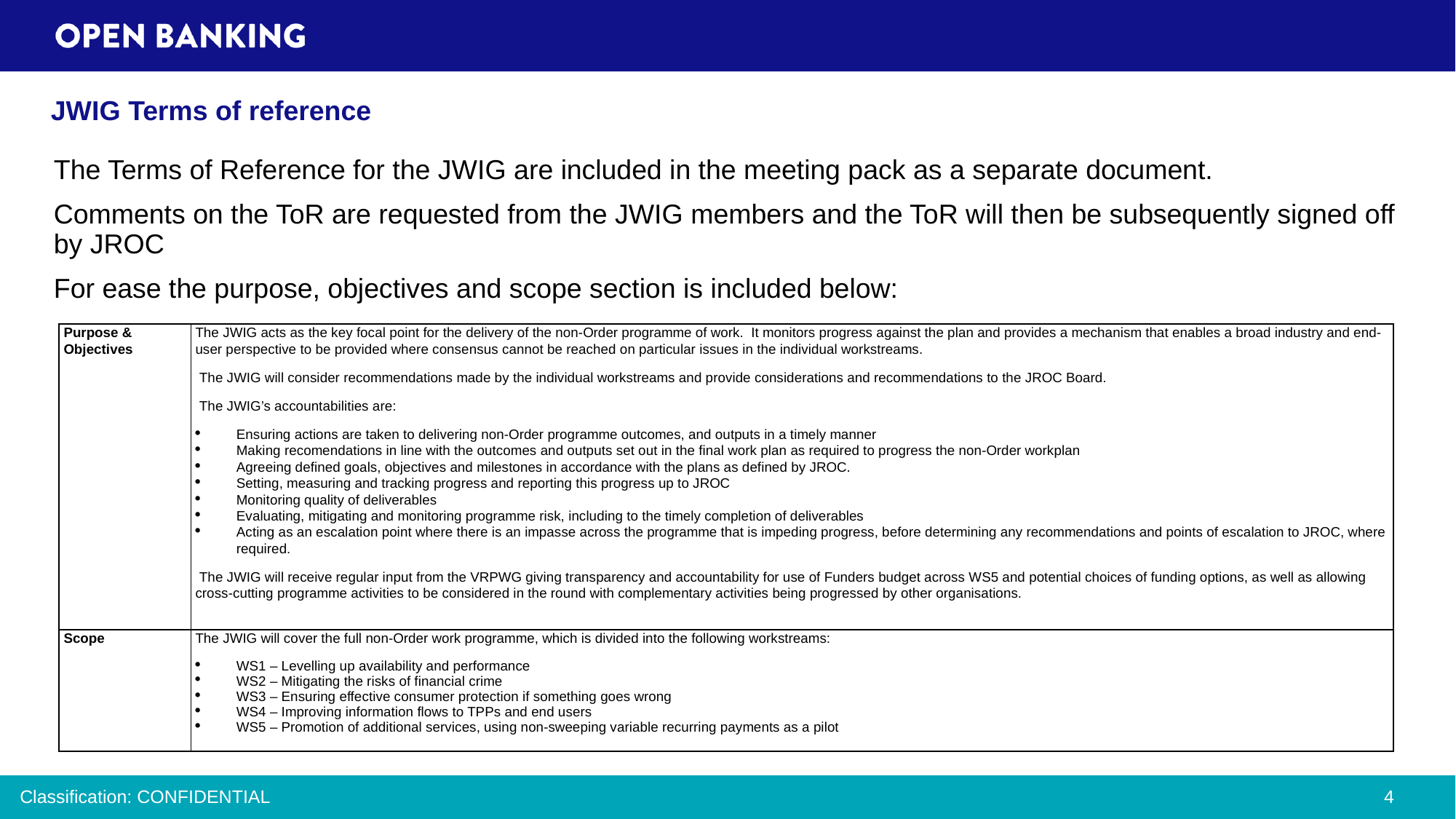

# JWIG Terms of reference
The Terms of Reference for the JWIG are included in the meeting pack as a separate document.
Comments on the ToR are requested from the JWIG members and the ToR will then be subsequently signed off by JROC
For ease the purpose, objectives and scope section is included below:

| Purpose & Objectives | The JWIG acts as the key focal point for the delivery of the non-Order programme of work. It monitors progress against the plan and provides a mechanism that enables a broad industry and end-user perspective to be provided where consensus cannot be reached on particular issues in the individual workstreams.  The JWIG will consider recommendations made by the individual workstreams and provide considerations and recommendations to the JROC Board.  The JWIG’s accountabilities are: Ensuring actions are taken to delivering non-Order programme outcomes, and outputs in a timely manner Making recomendations in line with the outcomes and outputs set out in the final work plan as required to progress the non-Order workplan Agreeing defined goals, objectives and milestones in accordance with the plans as defined by JROC. Setting, measuring and tracking progress and reporting this progress up to JROC Monitoring quality of deliverables Evaluating, mitigating and monitoring programme risk, including to the timely completion of deliverables Acting as an escalation point where there is an impasse across the programme that is impeding progress, before determining any recommendations and points of escalation to JROC, where required.  The JWIG will receive regular input from the VRPWG giving transparency and accountability for use of Funders budget across WS5 and potential choices of funding options, as well as allowing cross-cutting programme activities to be considered in the round with complementary activities being progressed by other organisations. |
| --- | --- |
| Scope | The JWIG will cover the full non-Order work programme, which is divided into the following workstreams: WS1 – Levelling up availability and performance  WS2 – Mitigating the risks of financial crime  WS3 – Ensuring effective consumer protection if something goes wrong  WS4 – Improving information flows to TPPs and end users  WS5 – Promotion of additional services, using non-sweeping variable recurring payments as a pilot |
Classification: CONFIDENTIAL
4